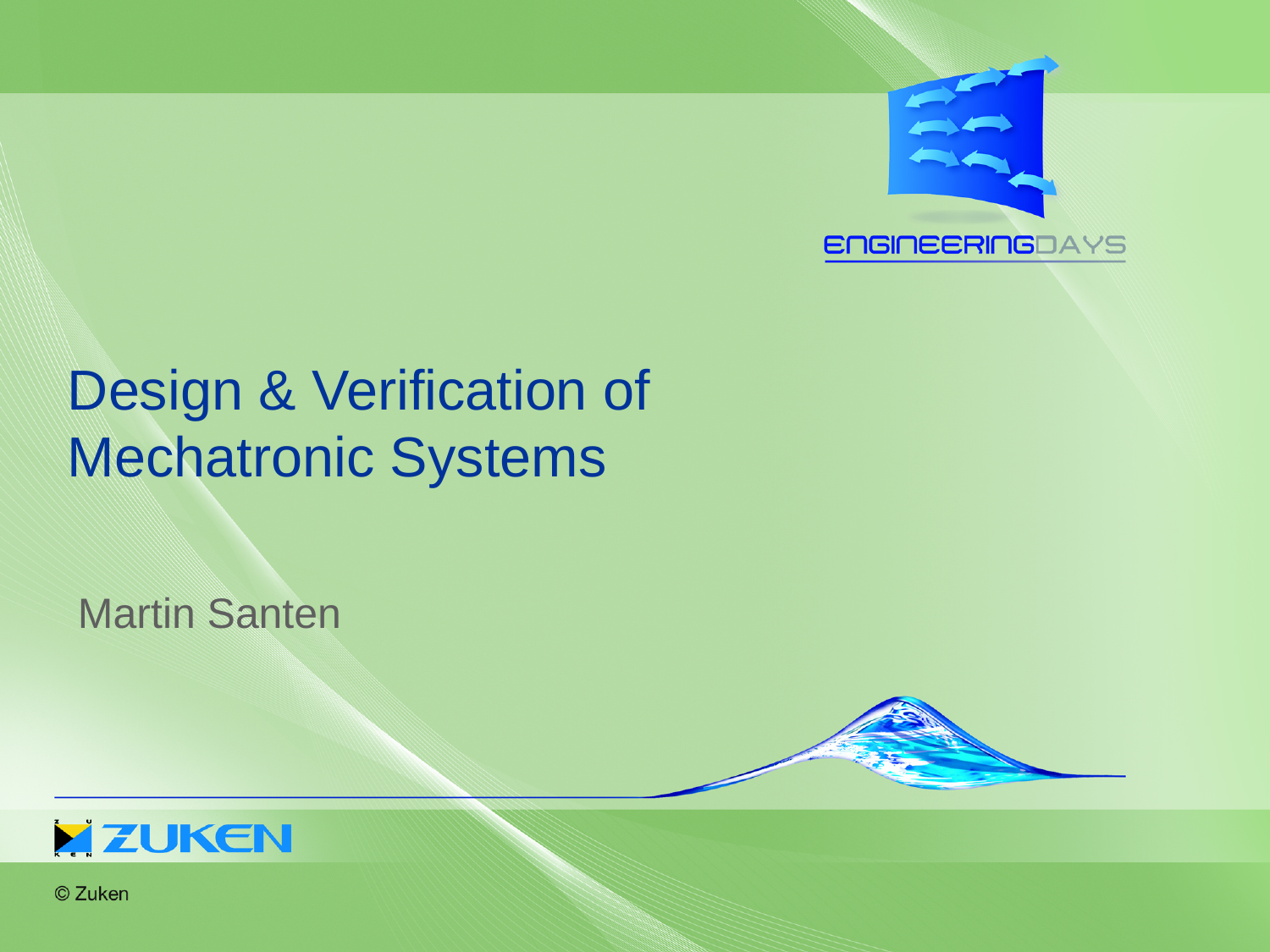

# Design & Verification of Mechatronic Systems
Martin Santen